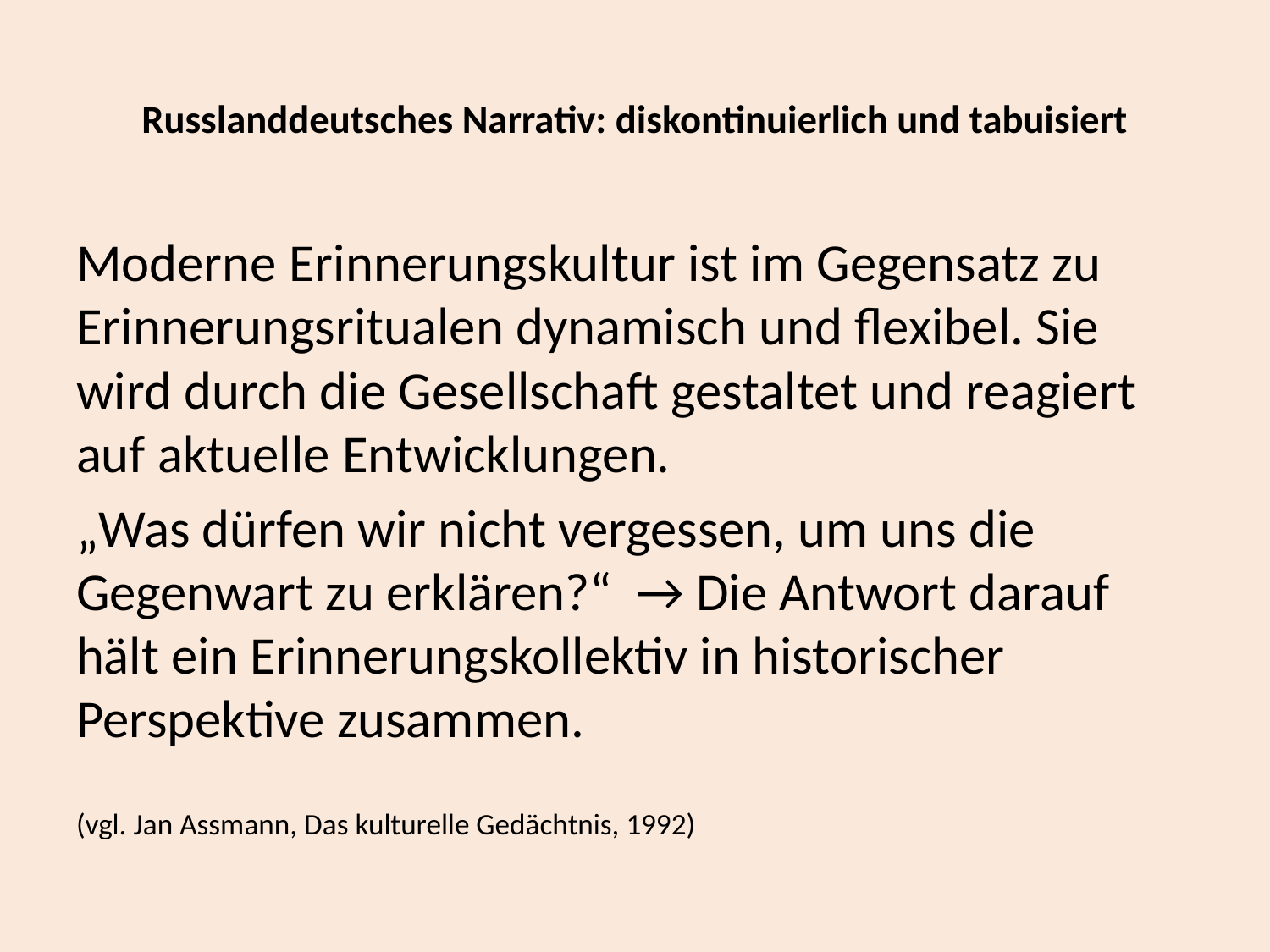

# Russlanddeutsches Narrativ: diskontinuierlich und tabuisiert
Moderne Erinnerungskultur ist im Gegensatz zu Erinnerungsritualen dynamisch und flexibel. Sie wird durch die Gesellschaft gestaltet und reagiert auf aktuelle Entwicklungen.
„Was dürfen wir nicht vergessen, um uns die Gegenwart zu erklären?“  → Die Antwort darauf hält ein Erinnerungskollektiv in historischer Perspektive zusammen.

(vgl. Jan Assmann, Das kulturelle Gedächtnis, 1992)